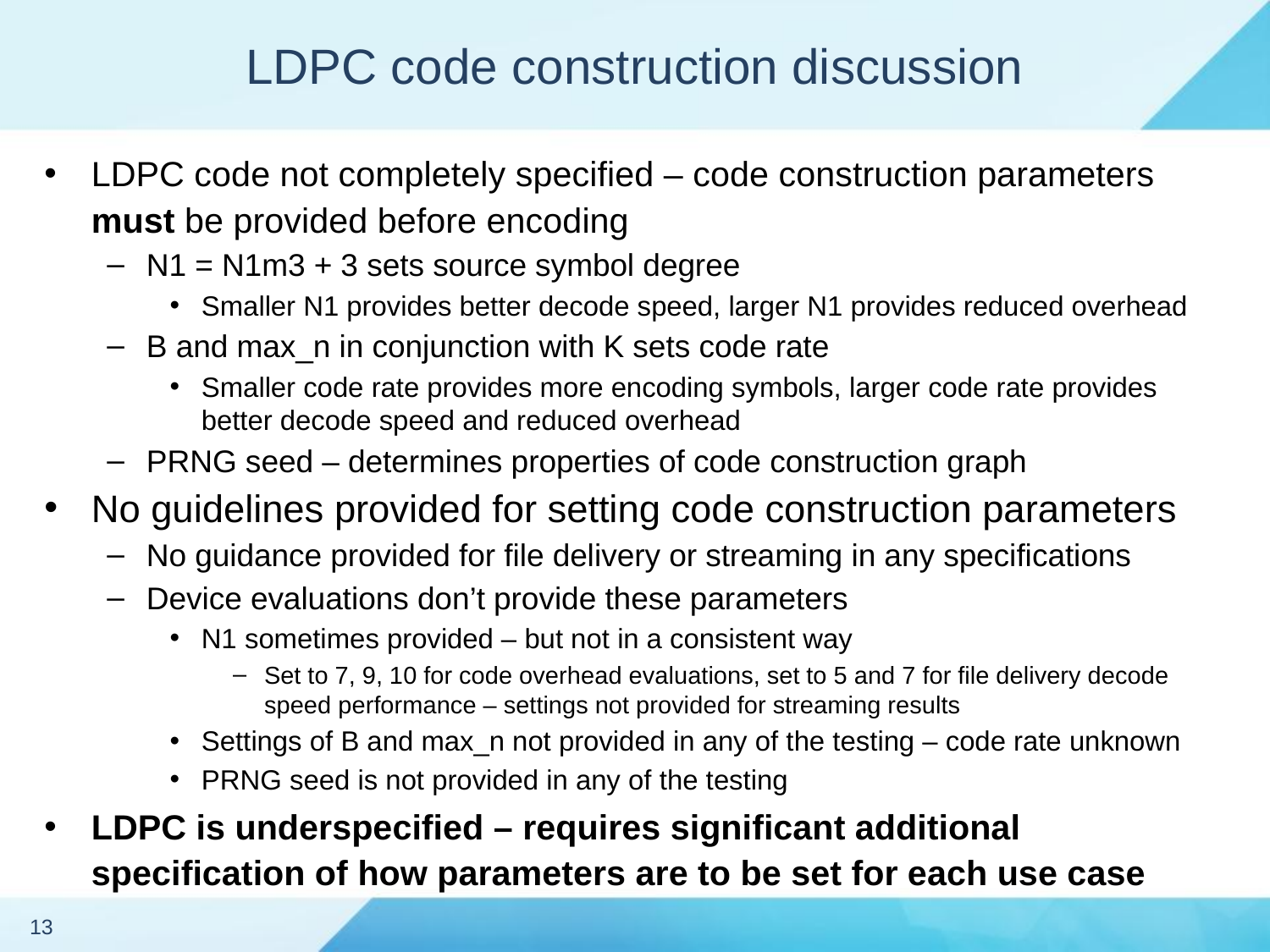

# LDPC code construction discussion
LDPC code not completely specified – code construction parameters must be provided before encoding
N1 = N1m3 + 3 sets source symbol degree
Smaller N1 provides better decode speed, larger N1 provides reduced overhead
B and max_n in conjunction with K sets code rate
Smaller code rate provides more encoding symbols, larger code rate provides better decode speed and reduced overhead
PRNG seed – determines properties of code construction graph
No guidelines provided for setting code construction parameters
No guidance provided for file delivery or streaming in any specifications
Device evaluations don’t provide these parameters
N1 sometimes provided – but not in a consistent way
Set to 7, 9, 10 for code overhead evaluations, set to 5 and 7 for file delivery decode speed performance – settings not provided for streaming results
Settings of B and max_n not provided in any of the testing – code rate unknown
PRNG seed is not provided in any of the testing
LDPC is underspecified – requires significant additional specification of how parameters are to be set for each use case

13